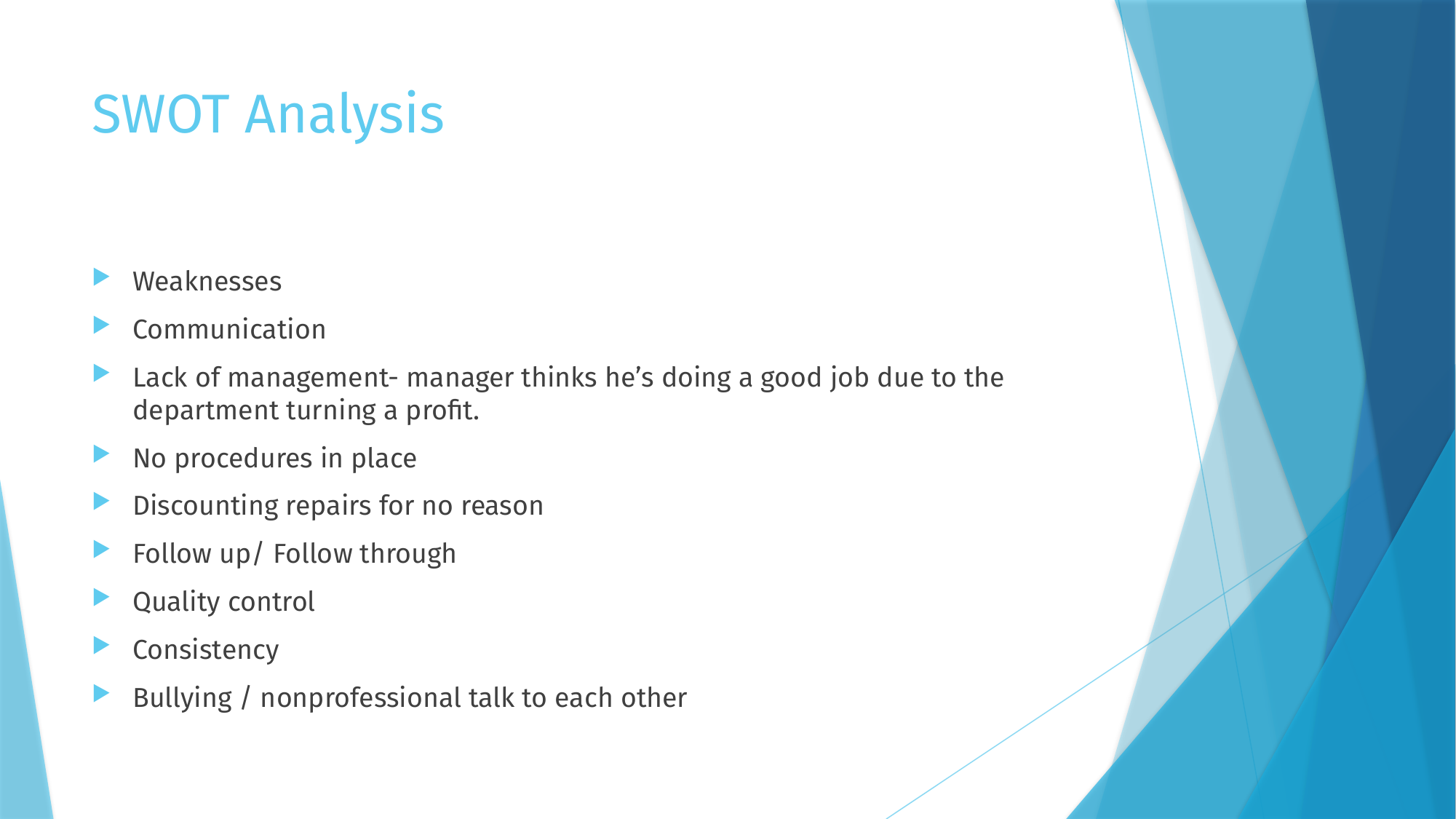

# SWOT Analysis
Weaknesses
Communication
Lack of management- manager thinks he’s doing a good job due to the department turning a profit.
No procedures in place
Discounting repairs for no reason
Follow up/ Follow through
Quality control
Consistency
Bullying / nonprofessional talk to each other